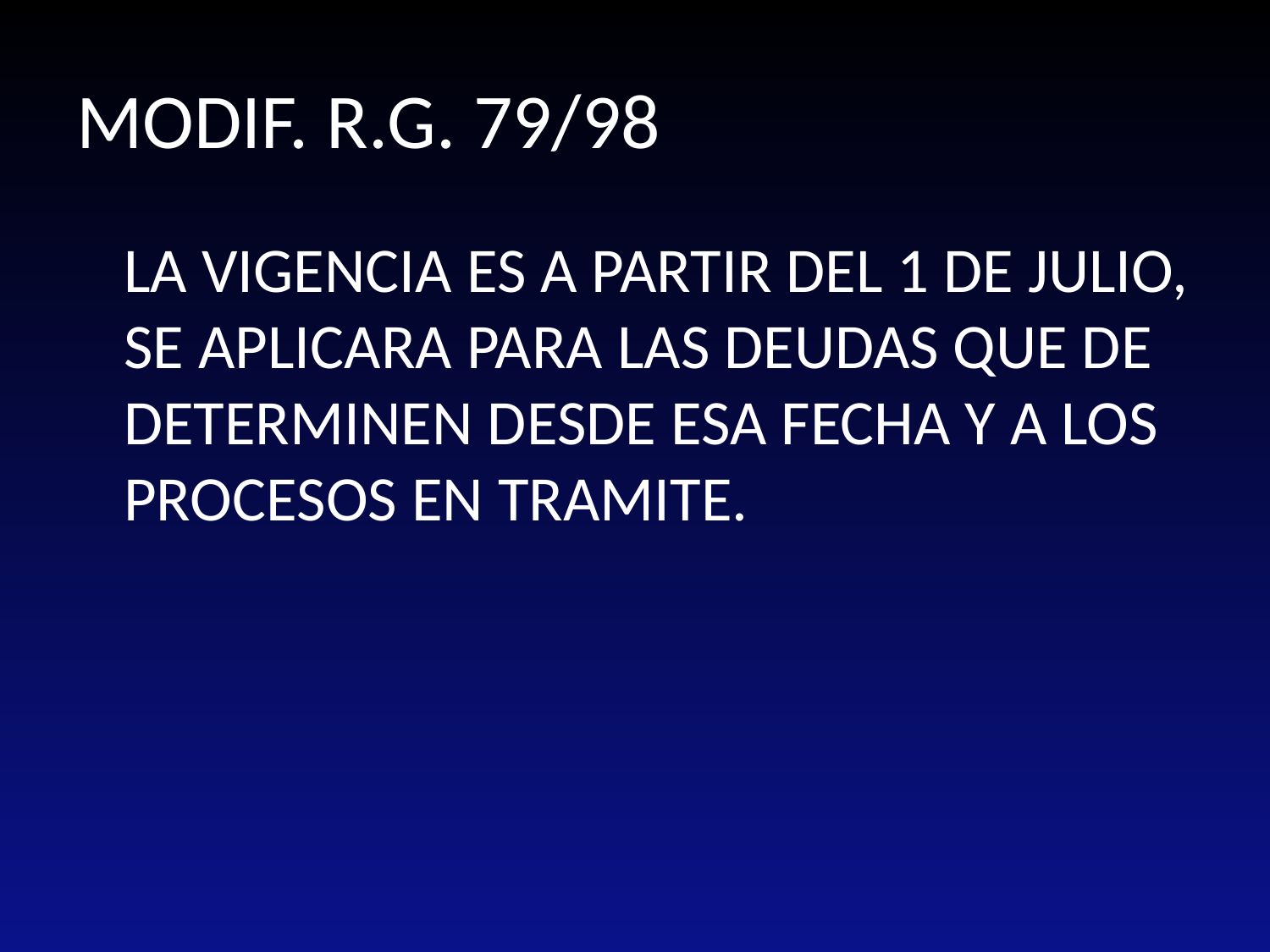

# MODIF. R.G. 79/98
 	LA VIGENCIA ES A PARTIR DEL 1 DE JULIO, SE APLICARA PARA LAS DEUDAS QUE DE DETERMINEN DESDE ESA FECHA Y A LOS PROCESOS EN TRAMITE.